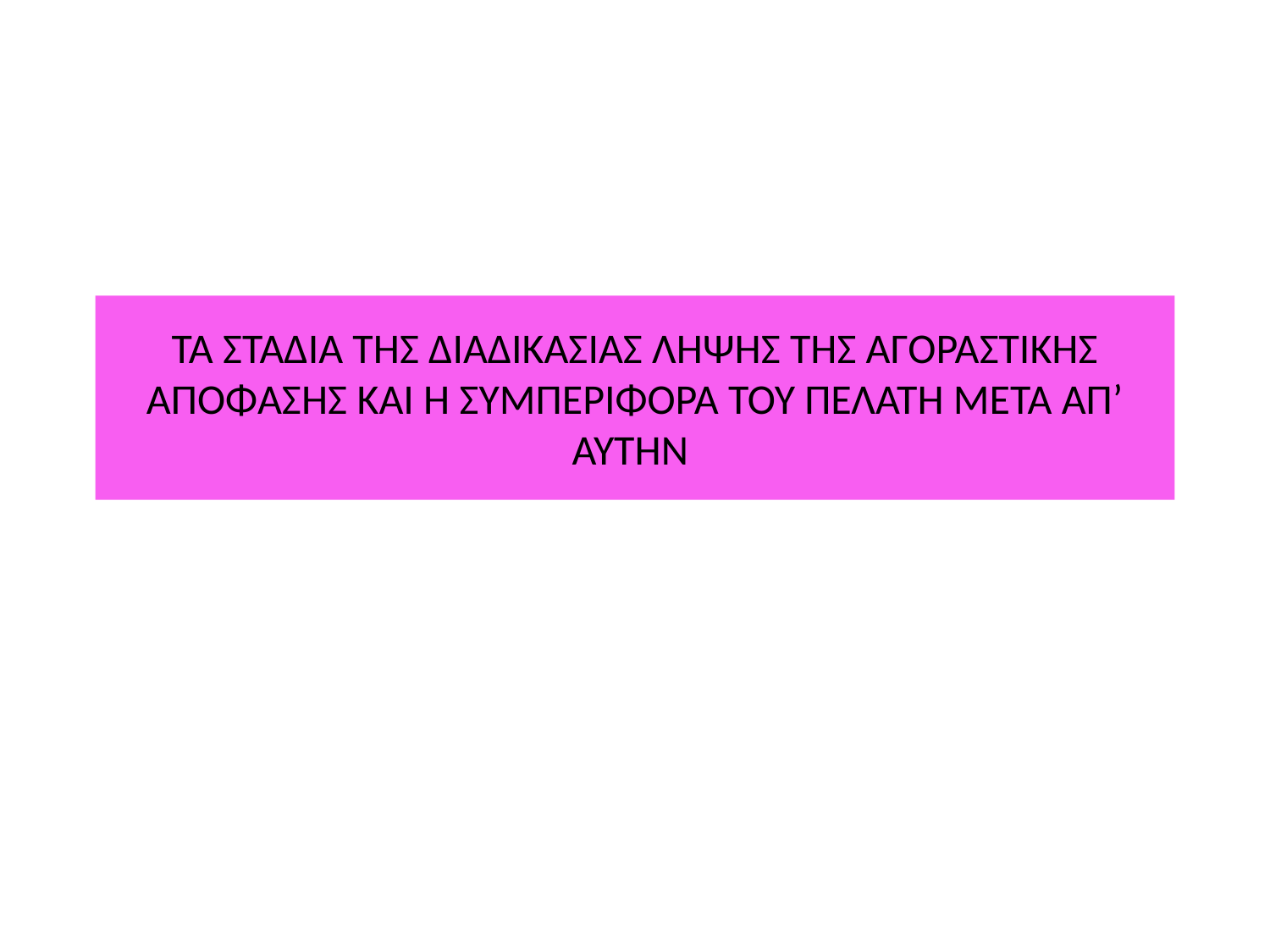

# ΤΑ ΣΤΑΔΙΑ ΤΗΣ ΔΙΑΔΙΚΑΣΙΑΣ ΛΗΨΗΣ ΤΗΣ ΑΓΟΡΑΣΤΙΚΗΣ ΑΠΟΦΑΣΗΣ ΚΑΙ Η ΣΥΜΠΕΡΙΦΟΡΑ ΤΟΥ ΠΕΛΑΤΗ ΜΕΤΑ ΑΠ’ ΑΥΤΗΝ